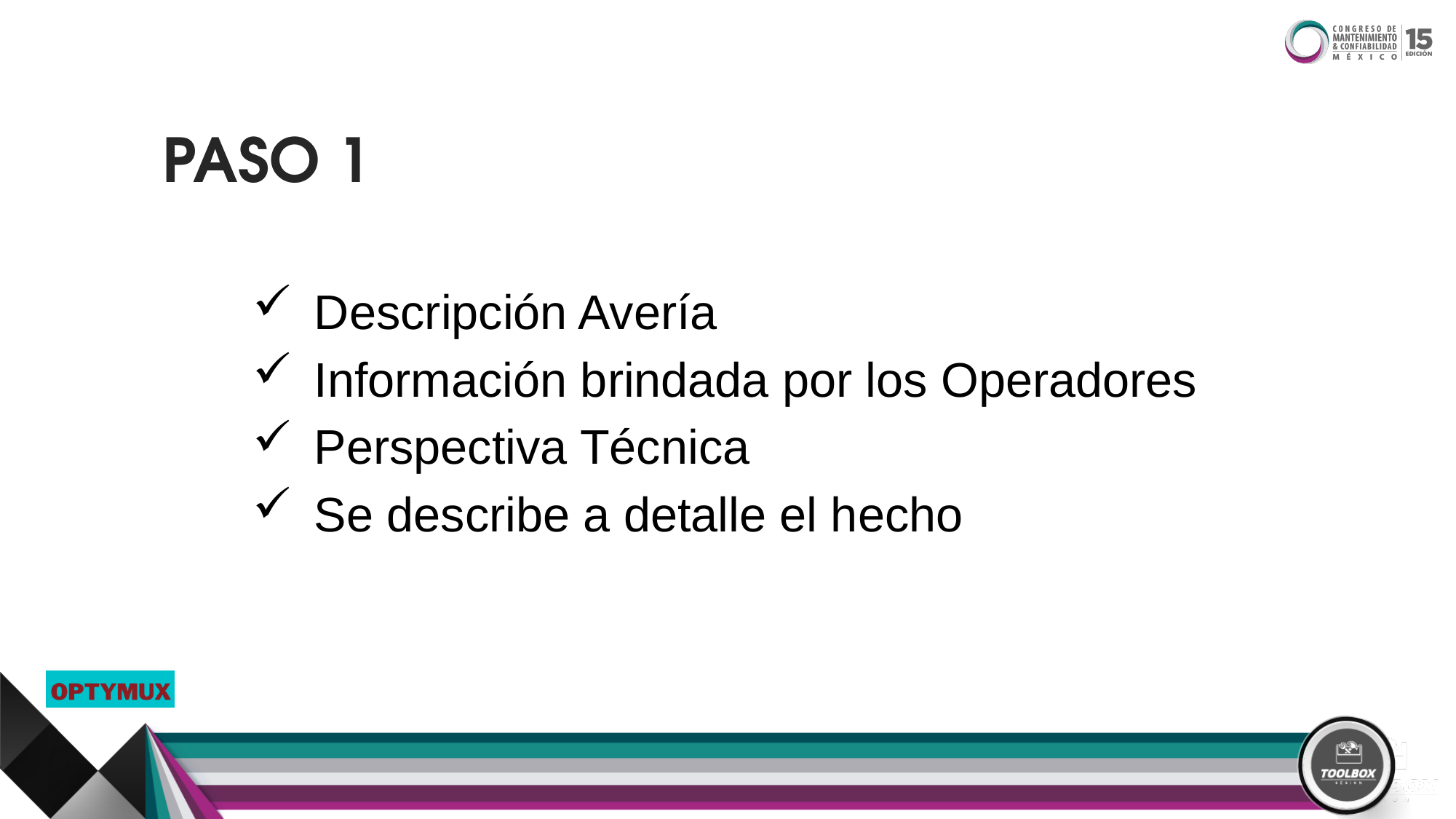

PASO 1
Descripción Avería
Información brindada por los Operadores
Perspectiva Técnica
Se describe a detalle el hecho